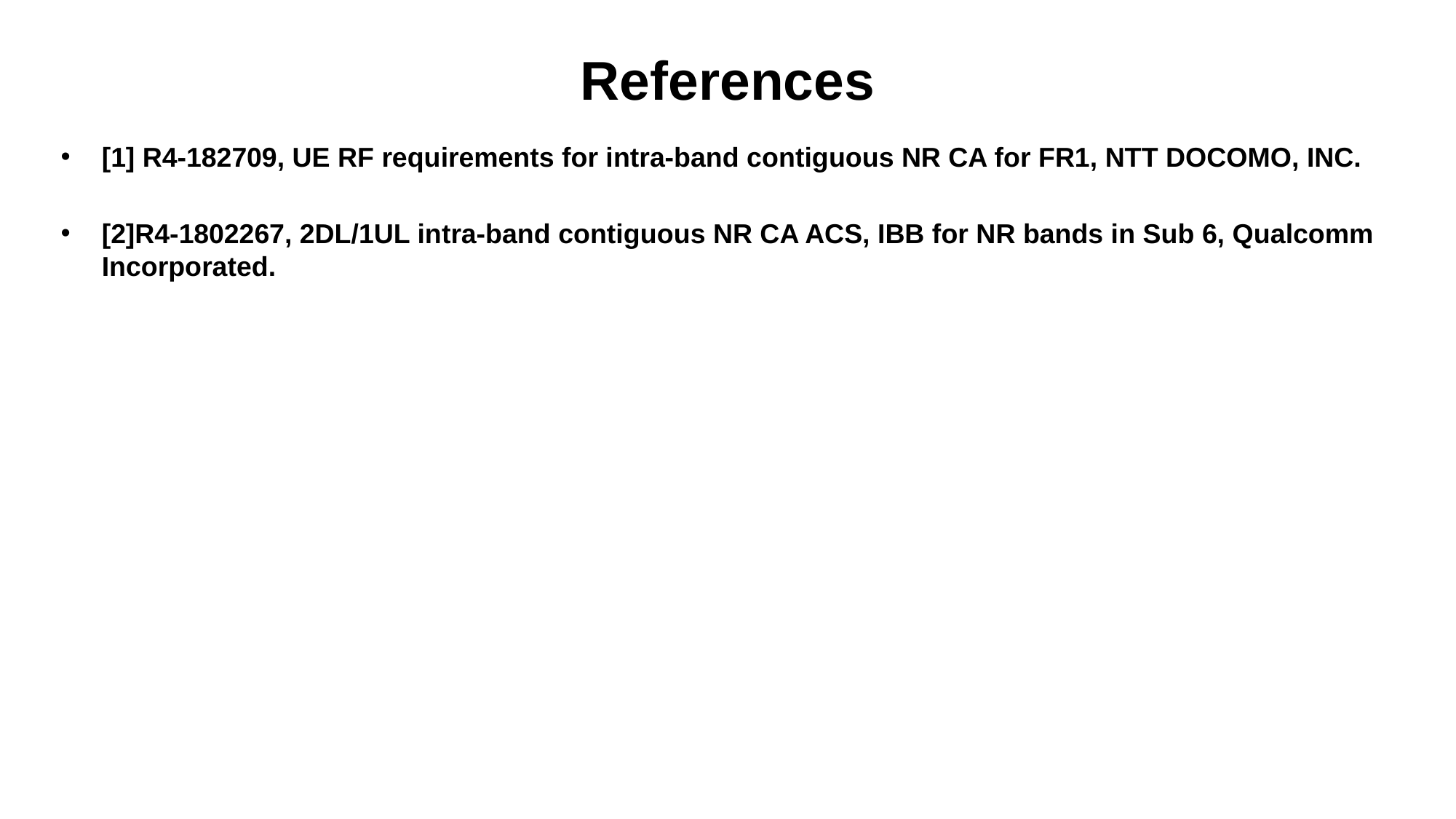

# References
[1] R4-182709, UE RF requirements for intra-band contiguous NR CA for FR1, NTT DOCOMO, INC.

[2]R4-1802267, 2DL/1UL intra-band contiguous NR CA ACS, IBB for NR bands in Sub 6, Qualcomm Incorporated.